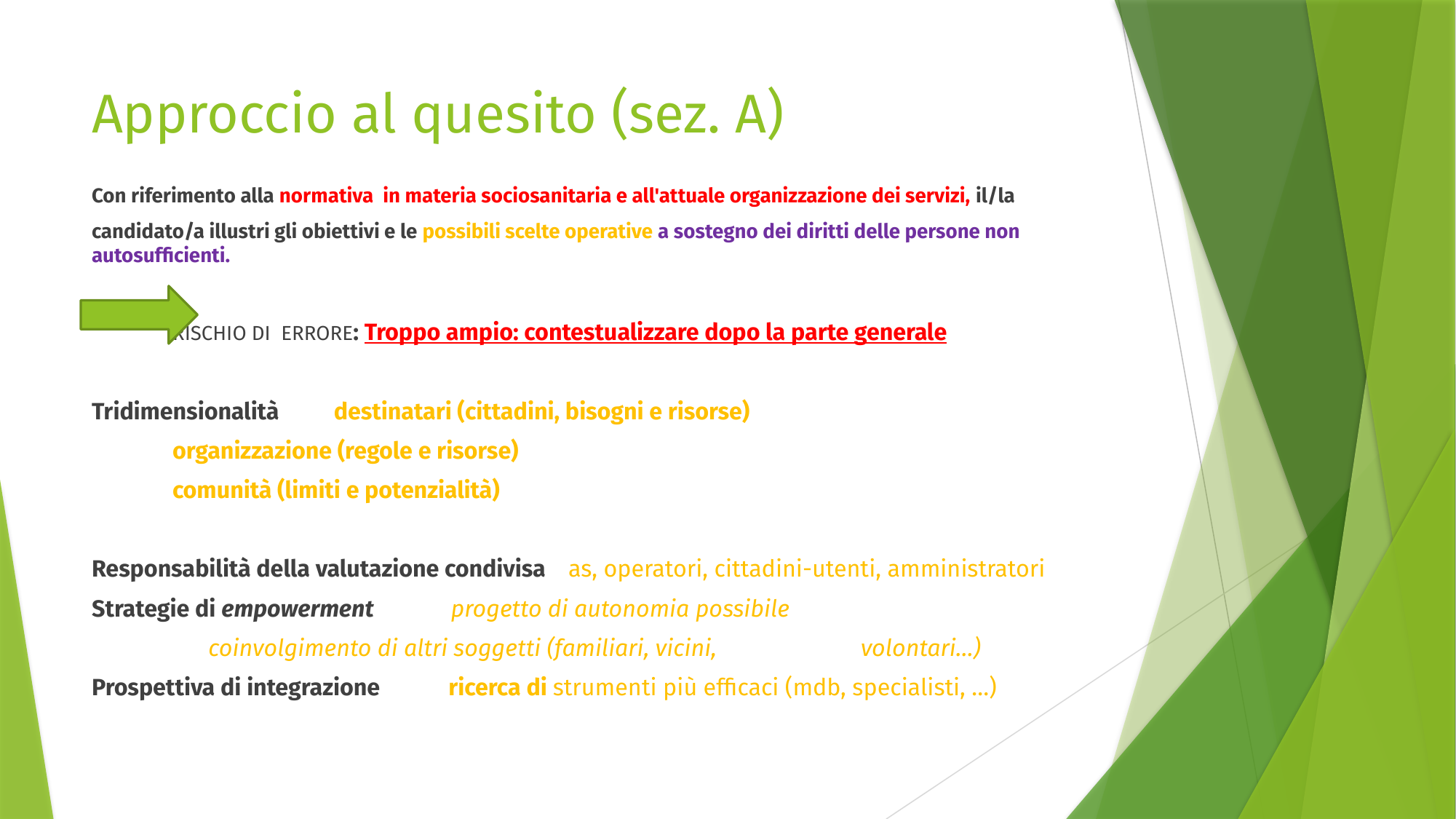

# Approccio al quesito (sez. A)
Con riferimento alla normativa  in materia sociosanitaria e all'attuale organizzazione dei servizi, il/la
candidato/a illustri gli obiettivi e le possibili scelte operative a sostegno dei diritti delle persone non autosufficienti.

		RISCHIO DI  ERRORE: Troppo ampio: contestualizzare dopo la parte generale

Tridimensionalità			destinatari (cittadini, bisogni e risorse)
				organizzazione (regole e risorse)
				comunità (limiti e potenzialità)

Responsabilità della valutazione condivisa    as, operatori, cittadini-utenti, amministratori
Strategie di empowerment		      progetto di autonomia possibile
				      coinvolgimento di altri soggetti (familiari, vicini, 					      	       volontari…)
Prospettiva di integrazione 		      ricerca di strumenti più efficaci (mdb, specialisti, …)